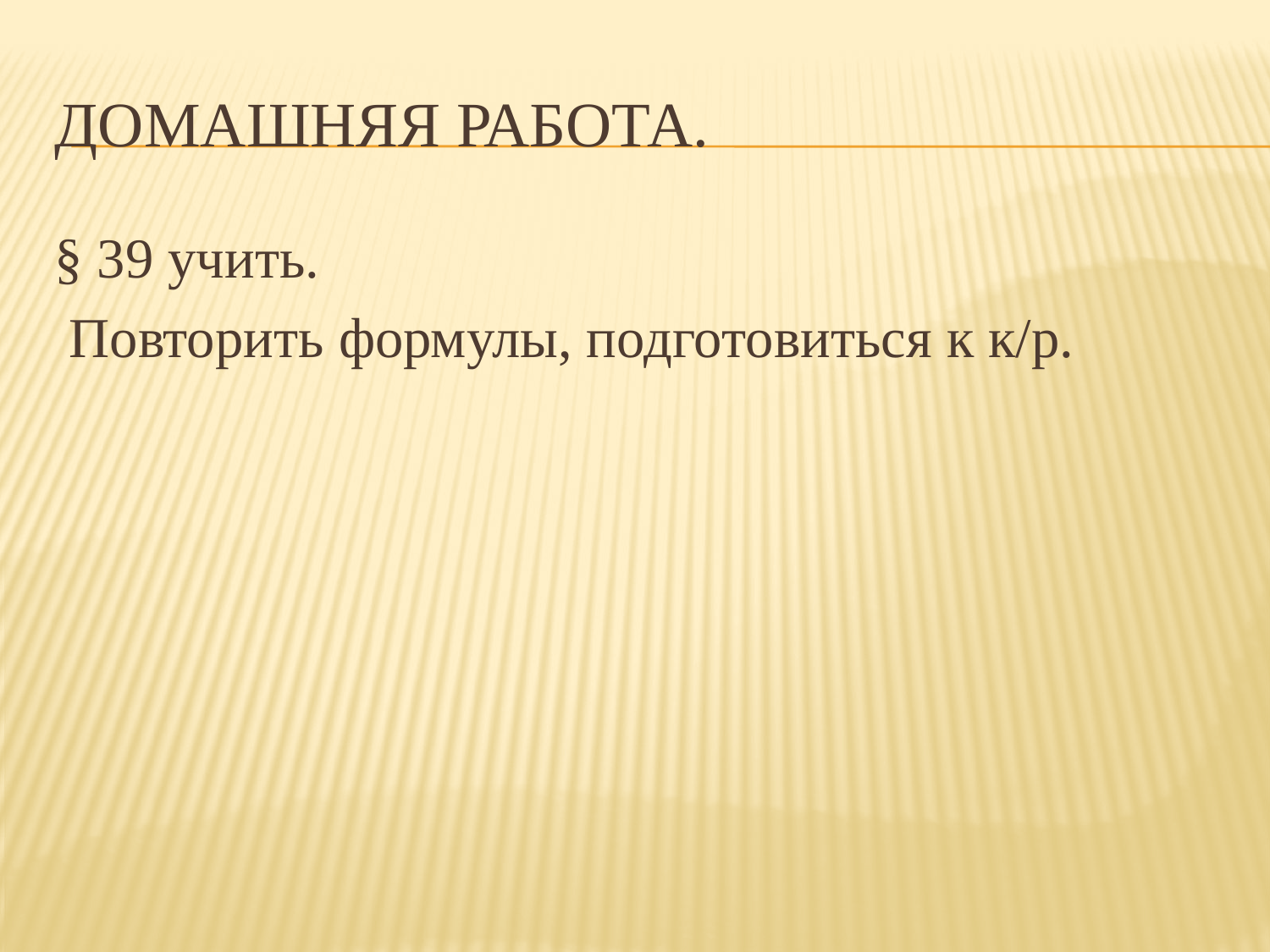

# Домашняя работа.
§ 39 учить.
 Повторить формулы, подготовиться к к/р.